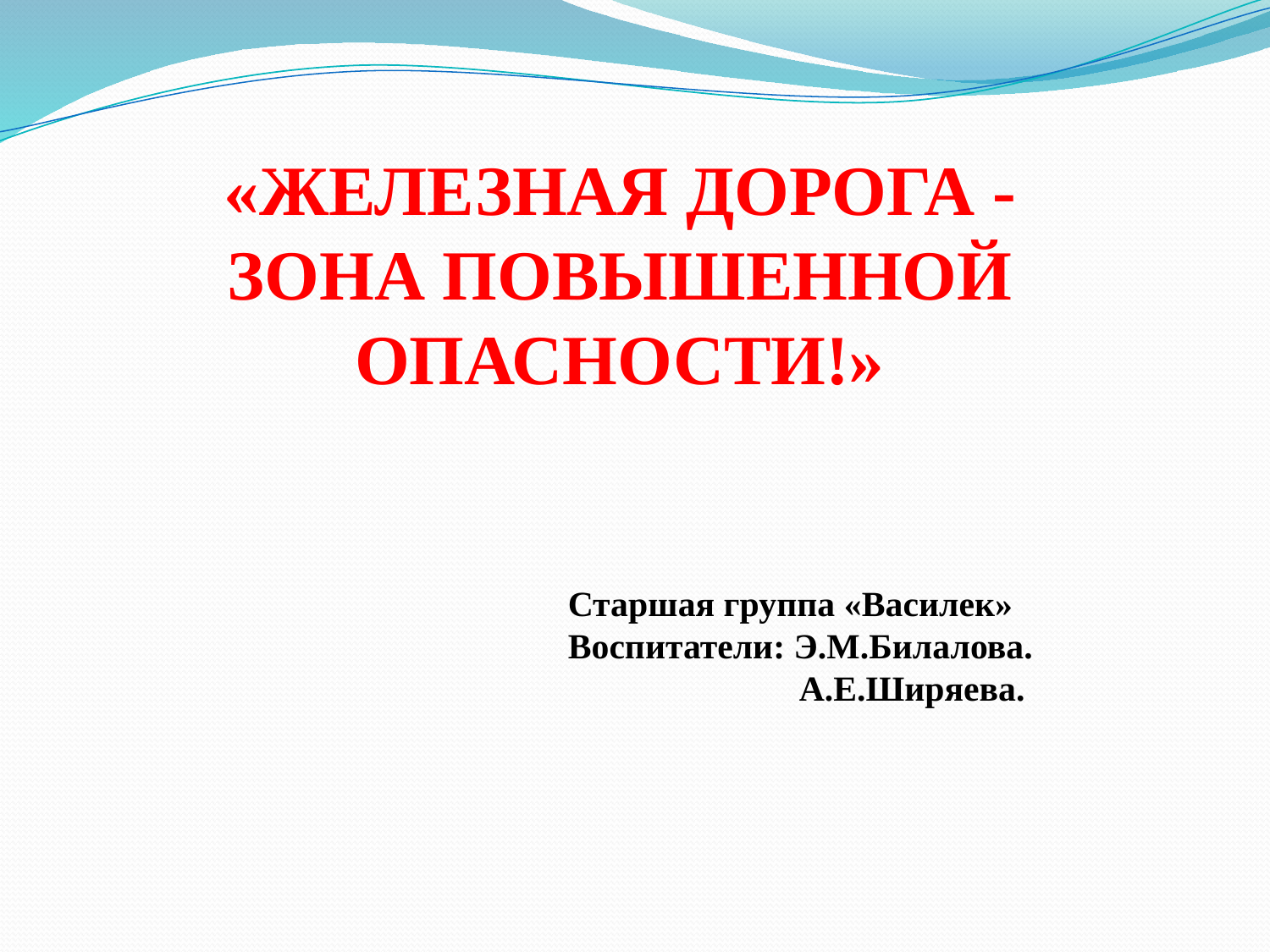

«ЖЕЛЕЗНАЯ ДОРОГА - ЗОНА ПОВЫШЕННОЙ ОПАСНОСТИ!»
Старшая группа «Василек»
Воспитатели: Э.М.Билалова.
                          А.Е.Ширяева.